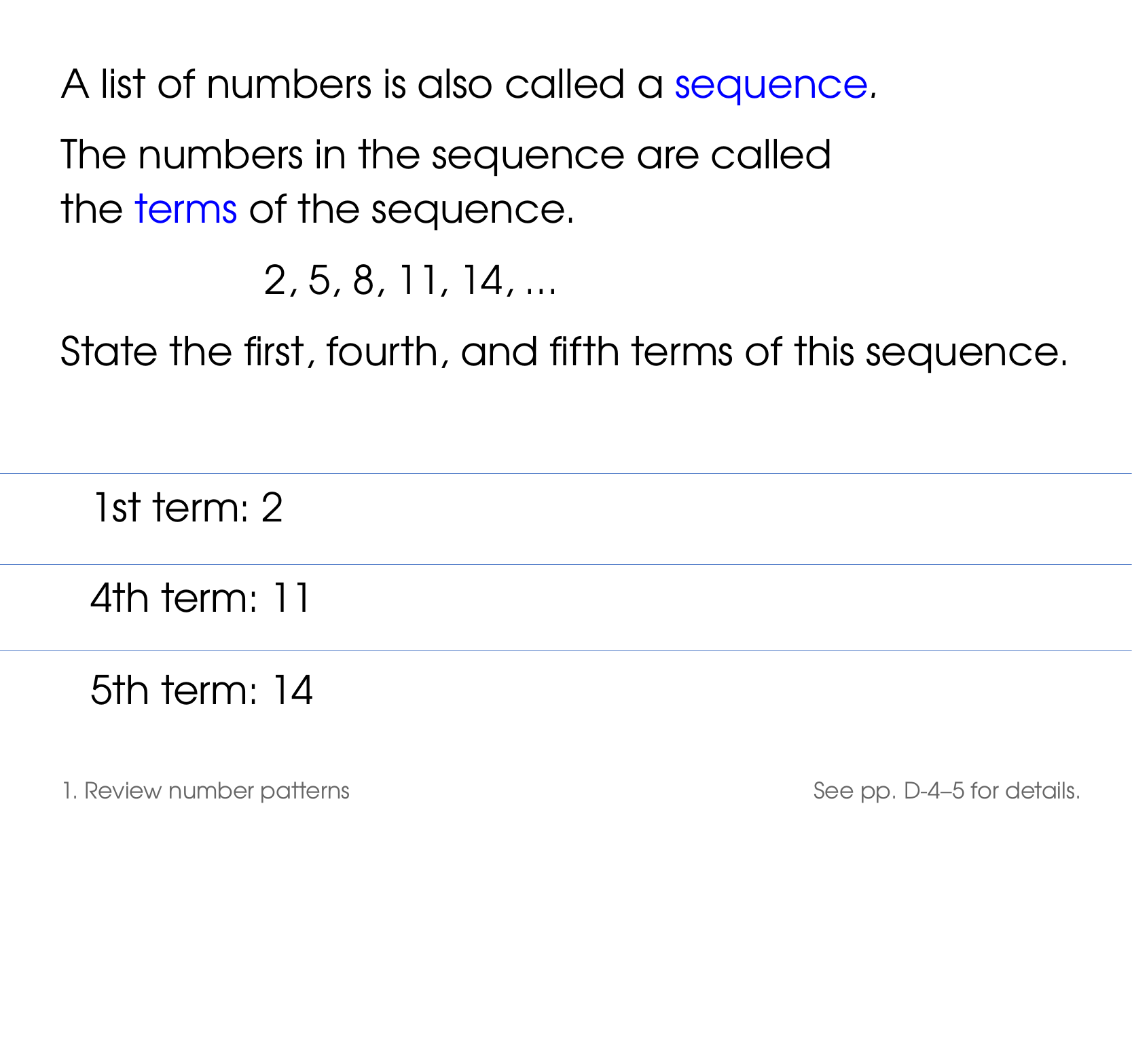

A list of numbers is also called a sequence.
The numbers in the sequence are called
the terms of the sequence.
		2, 5, 8, 11, 14, …
State the first, fourth, and fifth terms of this sequence.
1st term: 2
4th term: 11
5th term: 14
1. Review number patterns
See pp. D-4–5 for details.